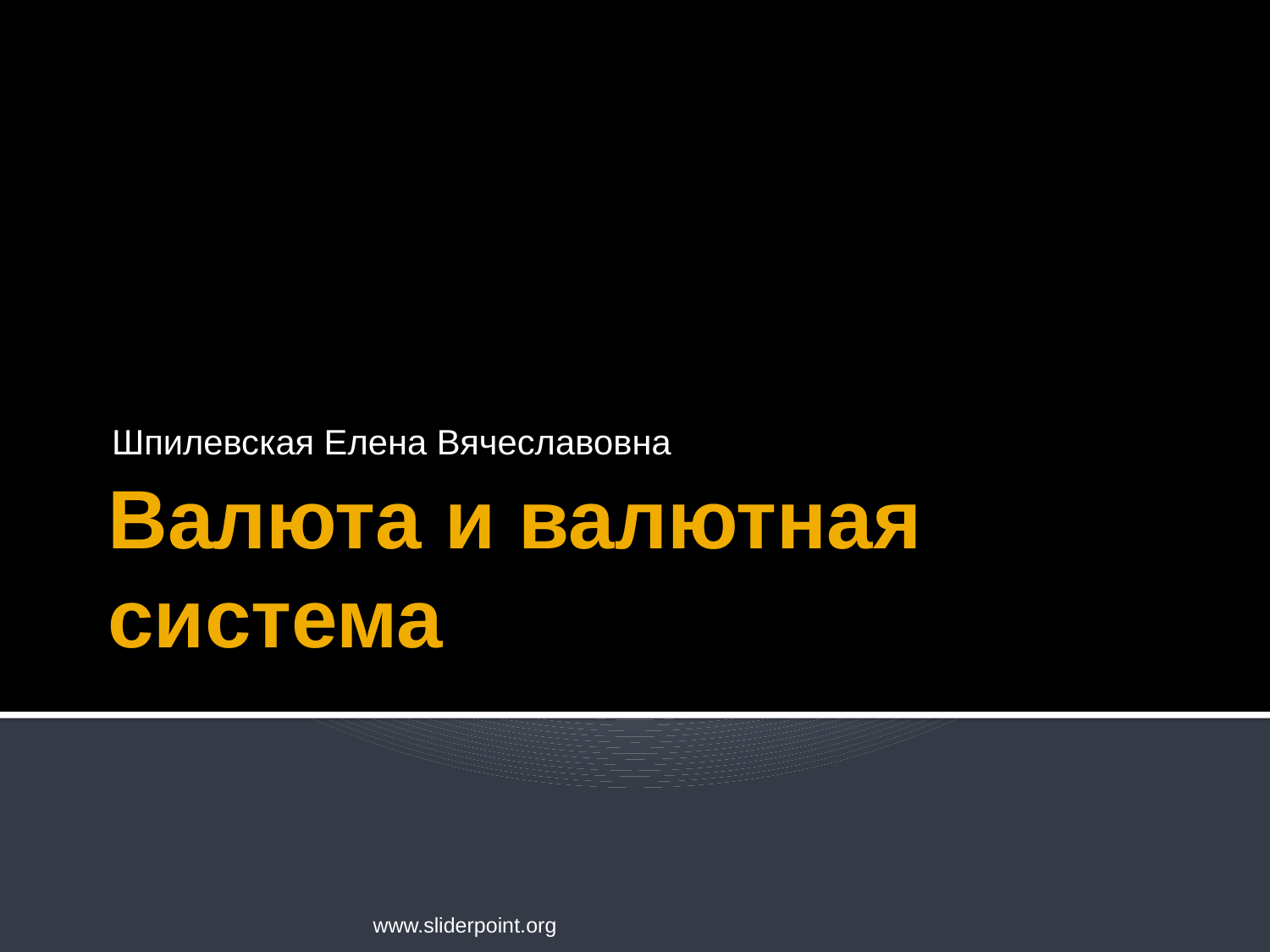

Шпилевская Елена Вячеславовна
# Валюта и валютная система
www.sliderpoint.org